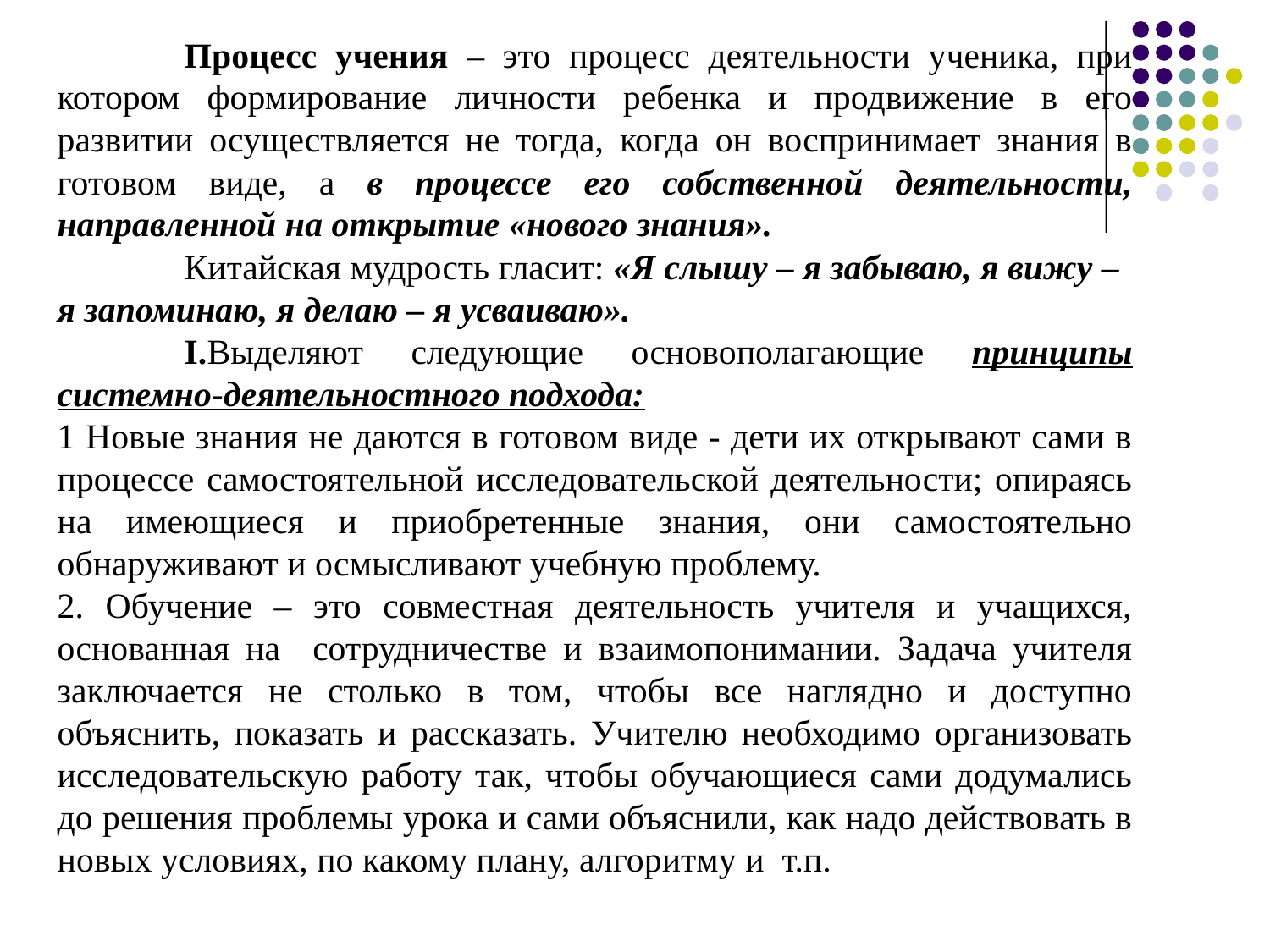

Процесс учения – это процесс деятельности ученика, при котором формирование личности ребенка и продвижение в его развитии осуществляется не тогда, когда он воспринимает знания в готовом виде, а в процессе его собственной деятельности, направленной на открытие «нового знания».
	Китайская мудрость гласит: «Я слышу – я забываю, я вижу – я запоминаю, я делаю – я усваиваю».
	I.Выделяют следующие основополагающие принципы системно-деятельностного подхода:
1 Новые знания не даются в готовом виде - дети их открывают сами в процессе самостоятельной исследовательской деятельности; опираясь на имеющиеся и приобретенные знания, они самостоятельно обнаруживают и осмысливают учебную проблему.
2. Обучение – это совместная деятельность учителя и учащихся, основанная на  сотрудничестве и взаимопонимании. Задача учителя заключается не столько в том, чтобы все наглядно и доступно объяснить, показать и рассказать. Учителю необходимо организовать исследовательскую работу так, чтобы обучающиеся сами додумались до решения проблемы урока и сами объяснили, как надо действовать в новых условиях, по какому плану, алгоритму и  т.п.